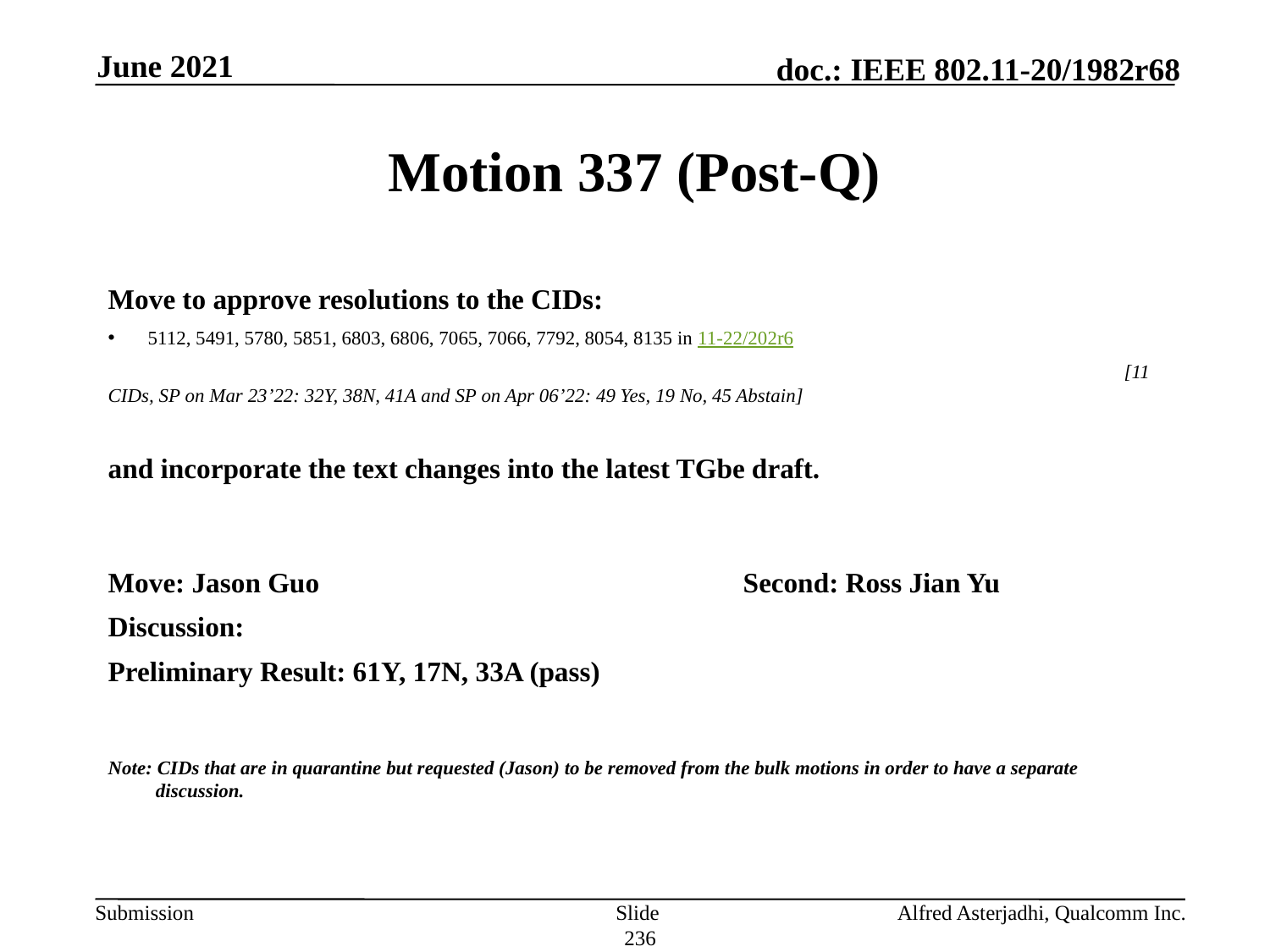

June 2021
# Motion 337 (Post-Q)
Move to approve resolutions to the CIDs:
5112, 5491, 5780, 5851, 6803, 6806, 7065, 7066, 7792, 8054, 8135 in 11-22/202r6
								[11 CIDs, SP on Mar 23’22: 32Y, 38N, 41A and SP on Apr 06’22: 49 Yes, 19 No, 45 Abstain]

and incorporate the text changes into the latest TGbe draft.

Move: Jason Guo				Second: Ross Jian Yu
Discussion:
Preliminary Result: 61Y, 17N, 33A (pass)

Note: CIDs that are in quarantine but requested (Jason) to be removed from the bulk motions in order to have a separate discussion.
Slide 236
Alfred Asterjadhi, Qualcomm Inc.